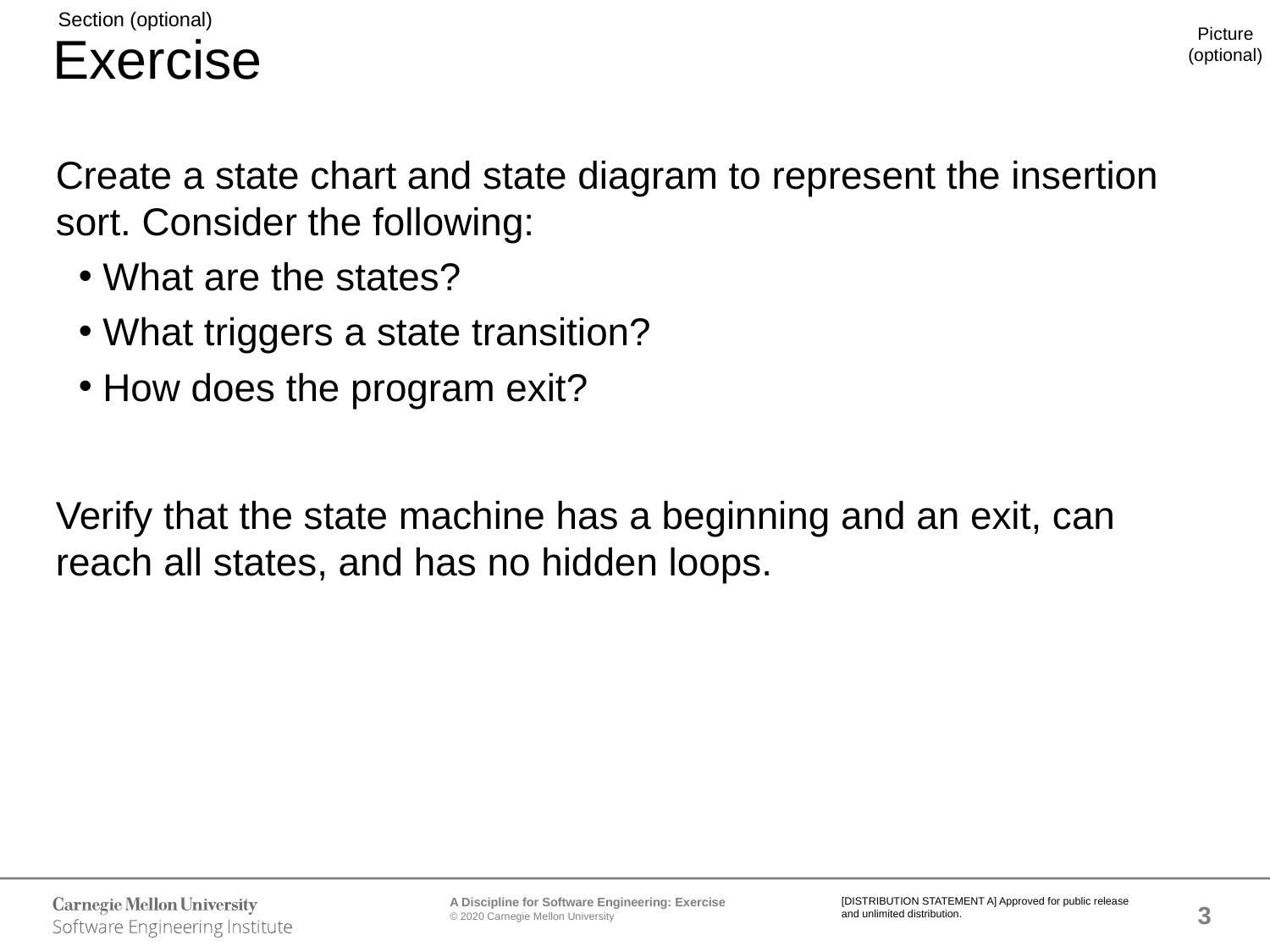

# Exercise
Create a state chart and state diagram to represent the insertion sort. Consider the following:
What are the states?
What triggers a state transition?
How does the program exit?

Verify that the state machine has a beginning and an exit, can reach all states, and has no hidden loops.